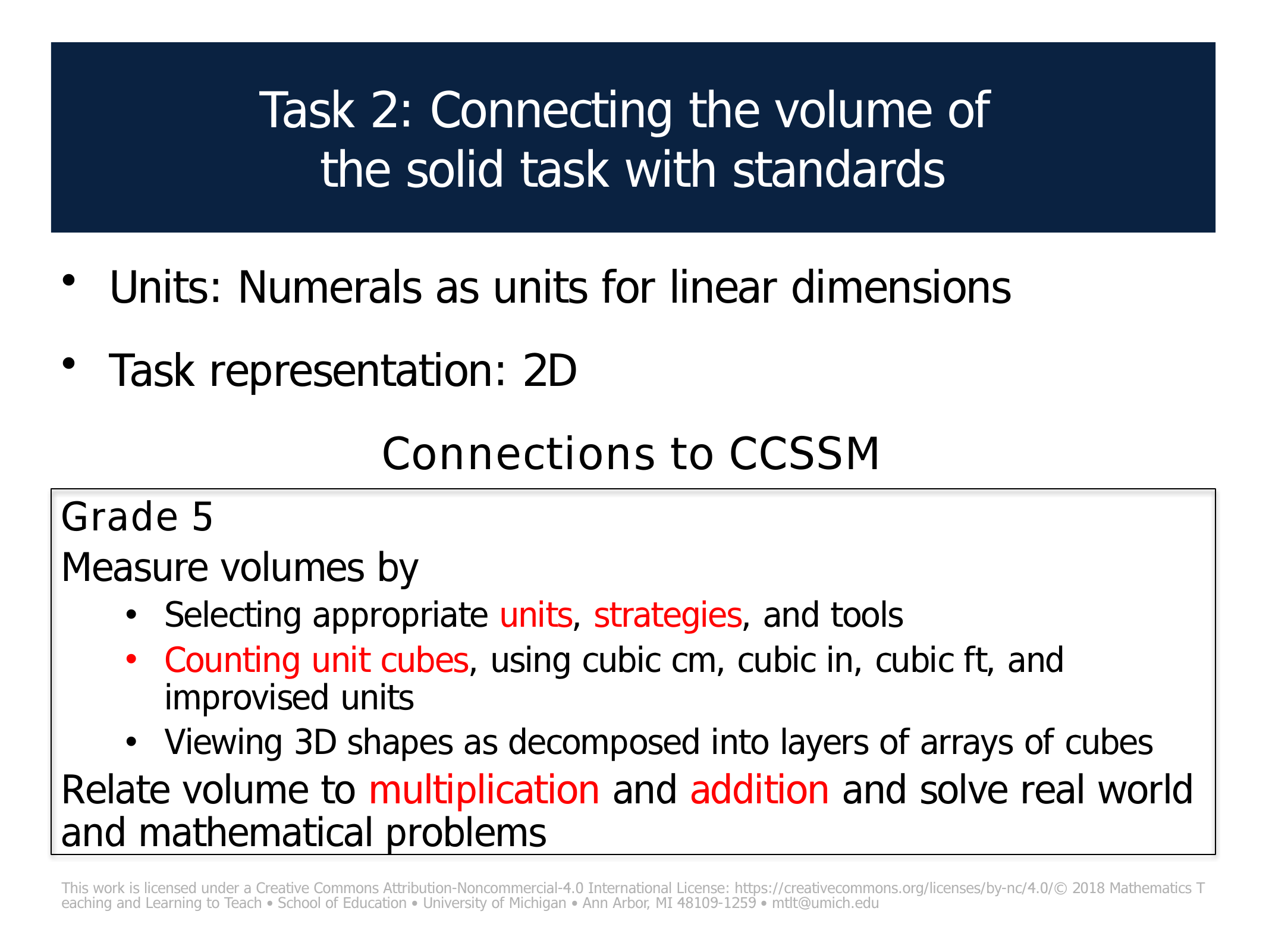

# Task 2: Connecting the volume of the solid task with standards
Units: Numerals as units for linear dimensions
Task representation: 2D
Connections to CCSSM
Grade 5
Measure volumes by
Selecting appropriate units, strategies, and tools
Counting unit cubes, using cubic cm, cubic in, cubic ft, and improvised units
Viewing 3D shapes as decomposed into layers of arrays of cubes
Relate volume to multiplication and addition and solve real world and mathematical problems

This work is licensed under a Creative Commons Attribution-Noncommercial-4.0 International License: https://creativecommons.org/licenses/by-nc/4.0/
© 2018 Mathematics Teaching and Learning to Teach • School of Education • University of Michigan • Ann Arbor, MI 48109-1259 • mtlt@umich.edu